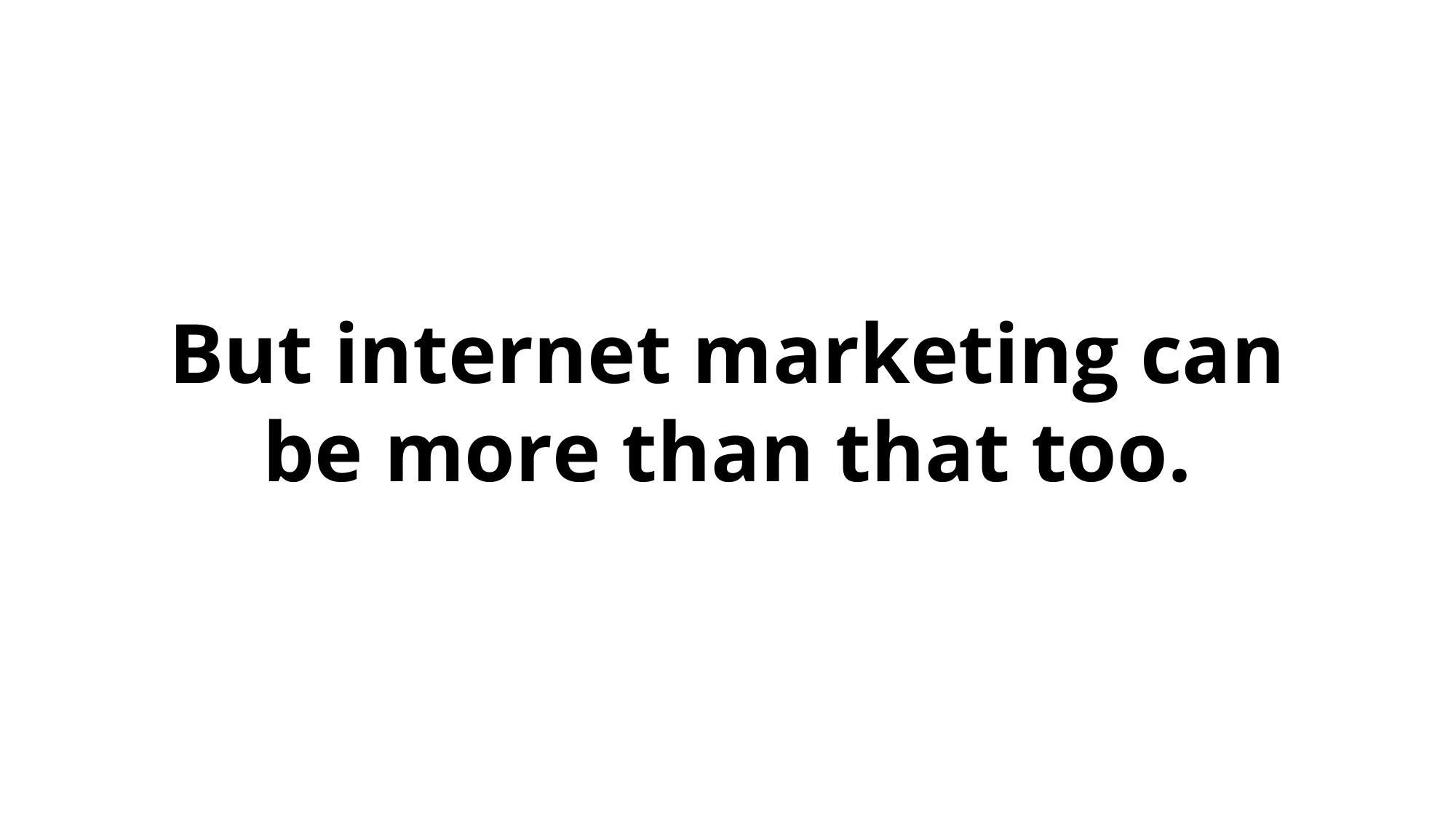

But internet marketing can be more than that too.